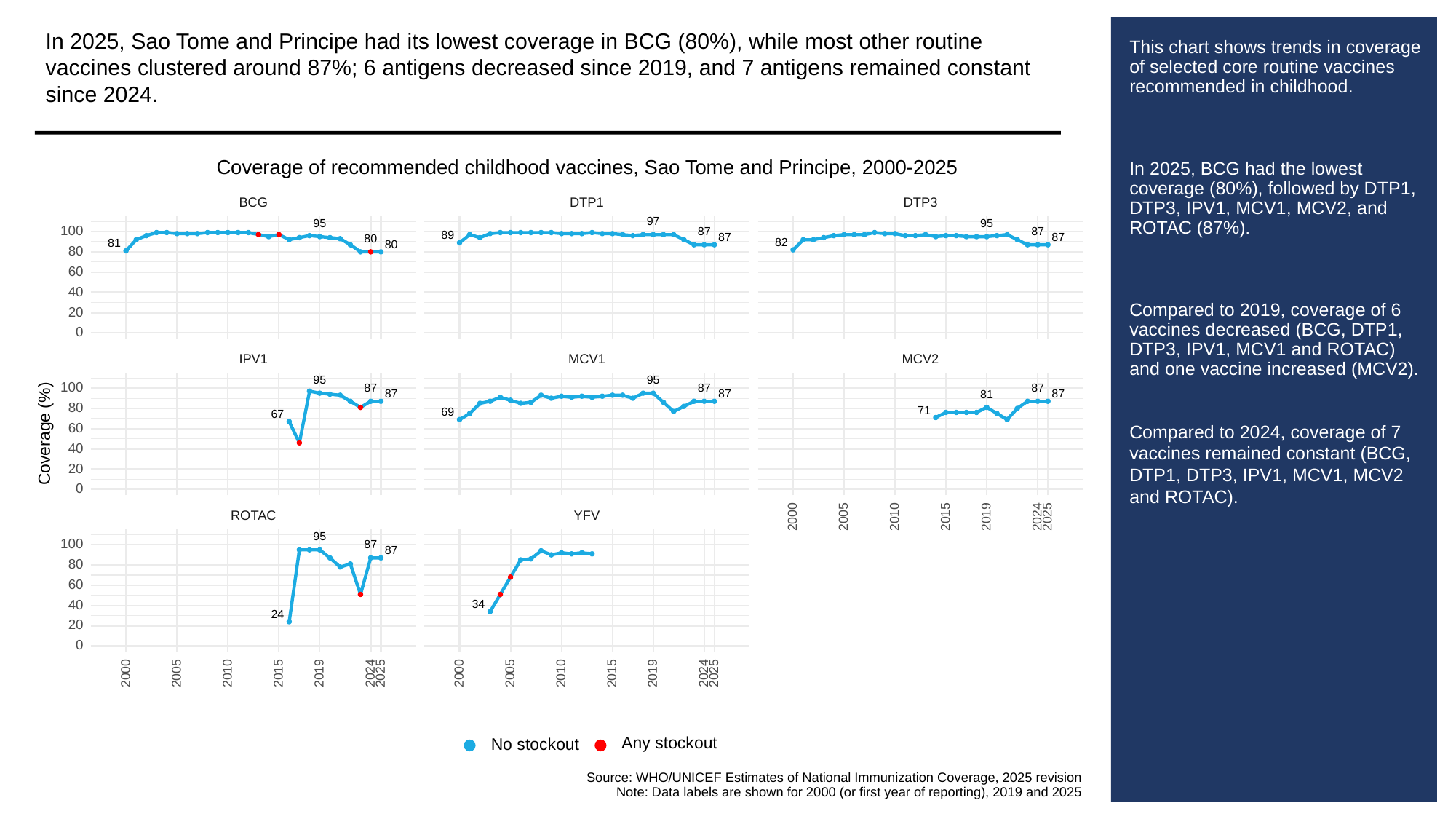

In 2025, Sao Tome and Principe had its lowest coverage in BCG (80%), while most other routine vaccines clustered around 87%; 6 antigens decreased since 2019, and 7 antigens remained constant since 2024.
# This chart shows trends in coverage of selected core routine vaccines recommended in childhood.

In 2025, BCG had the lowest coverage (80%), followed by DTP1, DTP3, IPV1, MCV1, MCV2, and ROTAC (87%).

Compared to 2019, coverage of 6 vaccines decreased (BCG, DTP1, DTP3, IPV1, MCV1 and ROTAC) and one vaccine increased (MCV2).

Compared to 2024, coverage of 7 vaccines remained constant (BCG, DTP1, DTP3, IPV1, MCV1, MCV2 and ROTAC).

Coverage of recommended childhood vaccines, Sao Tome and Principe, 2000-2025
BCG
DTP3
DTP1

97
95
95

100
87
87

89

87
87

80

82
81

80

80

60

40

20

0

MCV1
MCV2
IPV1

95
95

100
87
87
87

87
87
87
81

80

71

69

67

60
Coverage (%)

40

20

0

ROTAC
YFV
2000
2005
2010
2015
2019
2024
2025

95

100
87

87

80

60

40
34

24

20

0

2000
2005
2010
2015
2019
2024
2025
2000
2005
2010
2015
2019
2024
2025
Any stockout
No stockout

Source: WHO/UNICEF Estimates of National Immunization Coverage, 2025 revision
Note: Data labels are shown for 2000 (or first year of reporting), 2019 and 2025